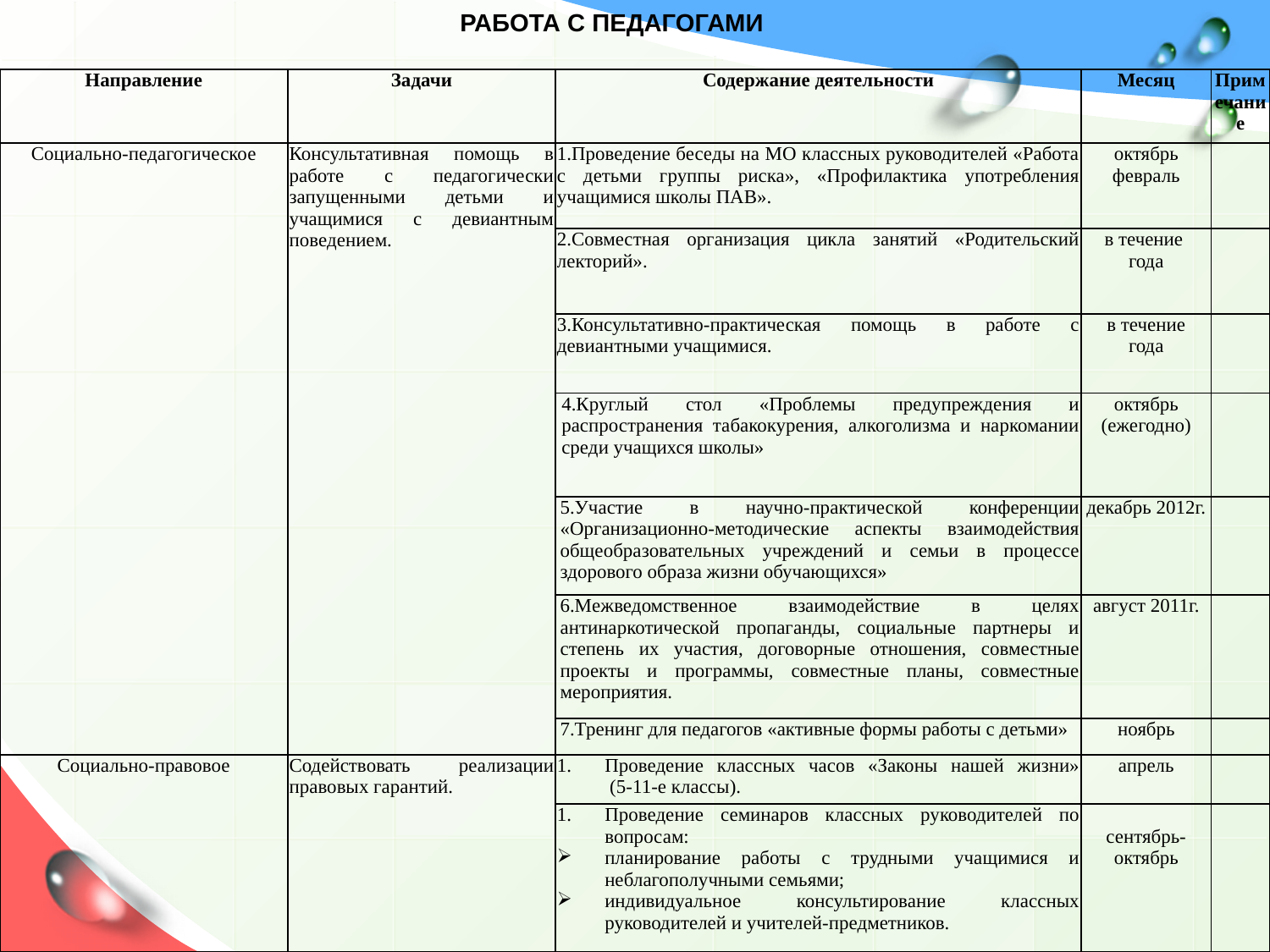

РАБОТА С ПЕДАГОГАМИ

| Направление | Задачи | Содержание деятельности | Месяц | Примечание |
| --- | --- | --- | --- | --- |
| Социально-педагогическое | Консультативная помощь в работе с педагогически запущенными детьми и учащимися с девиантным поведением. | 1.Проведение беседы на МО классных руководителей «Работа с детьми группы риска», «Профилактика употребления учащимися школы ПАВ». | октябрь февраль |  |
|  |  | 2.Совместная организация цикла занятий «Родительский лекторий». | в течение года |  |
|  |  | 3.Консультативно-практическая помощь в работе с девиантными учащимися. | в течение года |  |
|  |  | 4.Круглый стол «Проблемы предупреждения и распространения табакокурения, алкоголизма и наркомании среди учащихся школы» | октябрь (ежегодно) |  |
|  |  | 5.Участие в научно-практической конференции «Организационно-методические аспекты взаимодействия общеобразовательных учреждений и семьи в процессе здорового образа жизни обучающихся» | декабрь 2012г. |  |
|  |  | 6.Межведомственное взаимодействие в целях антинаркотической пропаганды, социальные партнеры и степень их участия, договорные отношения, совместные проекты и программы, совместные планы, совместные мероприятия. | август 2011г. |  |
|  |  | 7.Тренинг для педагогов «активные формы работы с детьми» | ноябрь |  |
| Социально-правовое | Содействовать реализации правовых гарантий. | Проведение классных часов «Законы нашей жизни» (5-11-е классы). | апрель |  |
|  |  | Проведение семинаров классных руководителей по вопросам: планирование работы с трудными учащимися и неблагополучными семьями; индивидуальное консультирование классных руководителей и учителей-предметников. | сентябрь-октябрь |  |